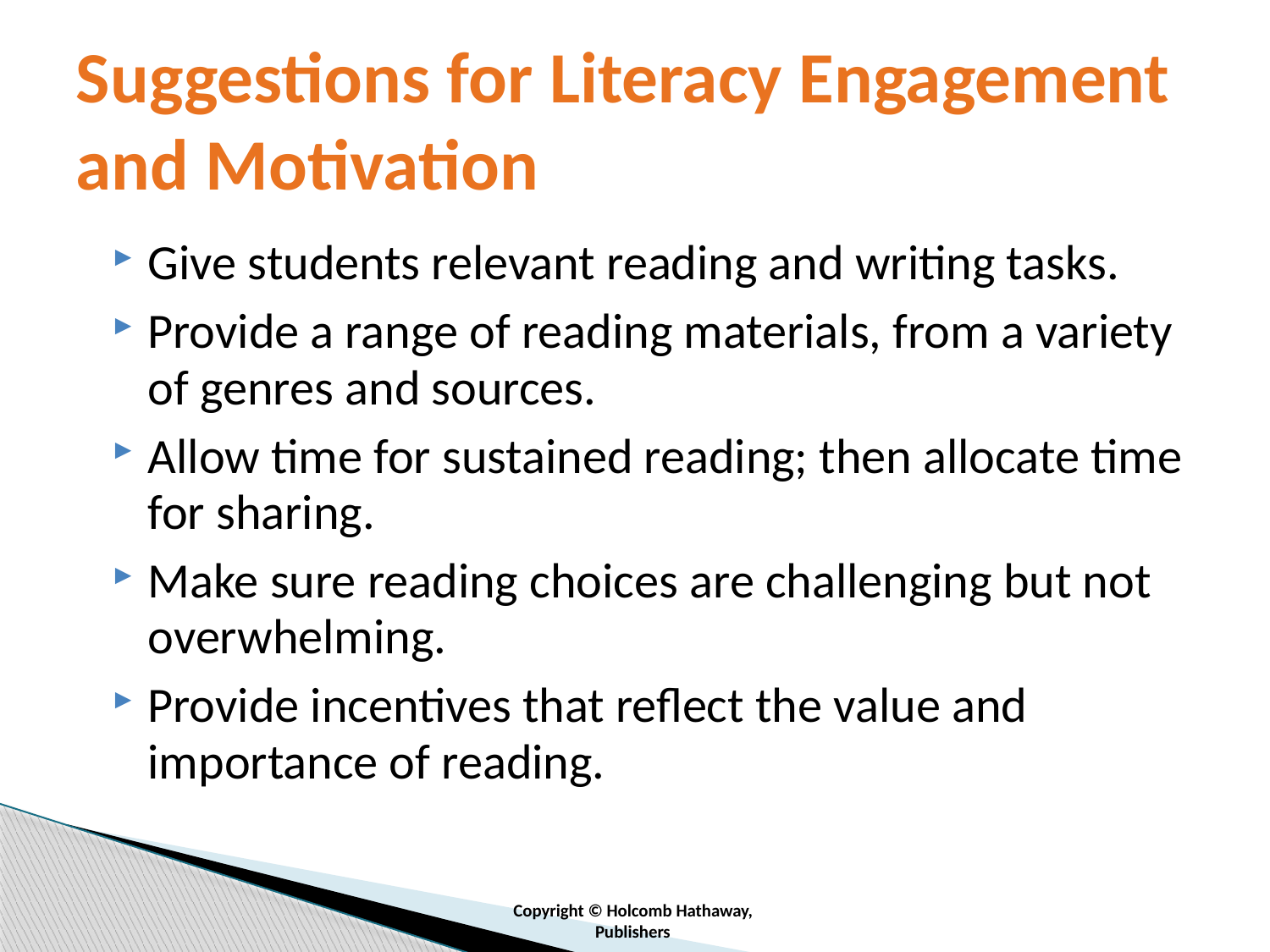

# Suggestions for Literacy Engagement and Motivation
Give students relevant reading and writing tasks.
Provide a range of reading materials, from a variety of genres and sources.
Allow time for sustained reading; then allocate time for sharing.
Make sure reading choices are challenging but not overwhelming.
Provide incentives that reflect the value and importance of reading.
Copyright © Holcomb Hathaway,
Publishers